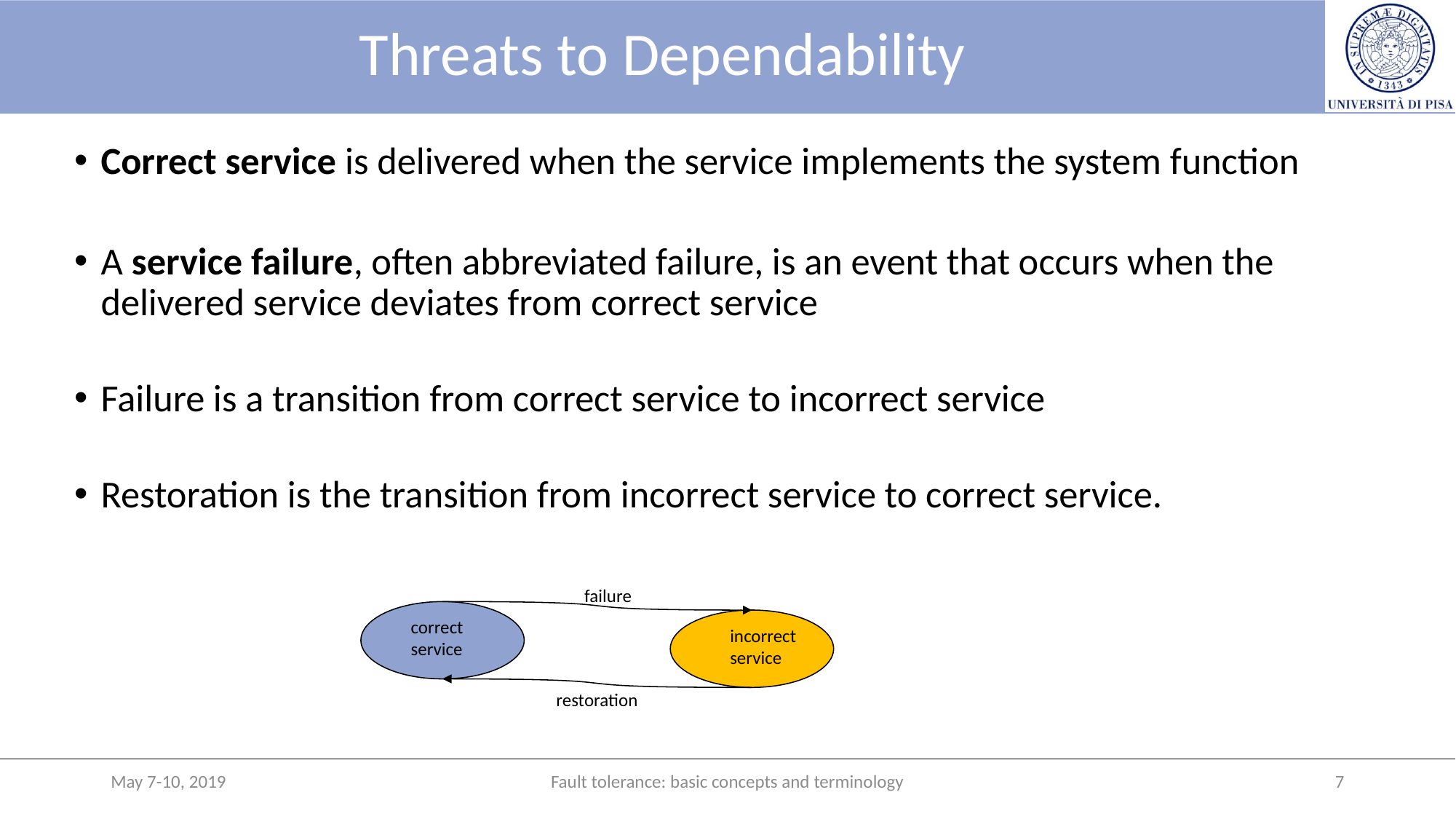

# Threats to Dependability
Correct service is delivered when the service implements the system function
A service failure, often abbreviated failure, is an event that occurs when the delivered service deviates from correct service
Failure is a transition from correct service to incorrect service
Restoration is the transition from incorrect service to correct service.

failure

correct
service
incorrect
service
restoration
May 7-10, 2019
Fault tolerance: basic concepts and terminology
7